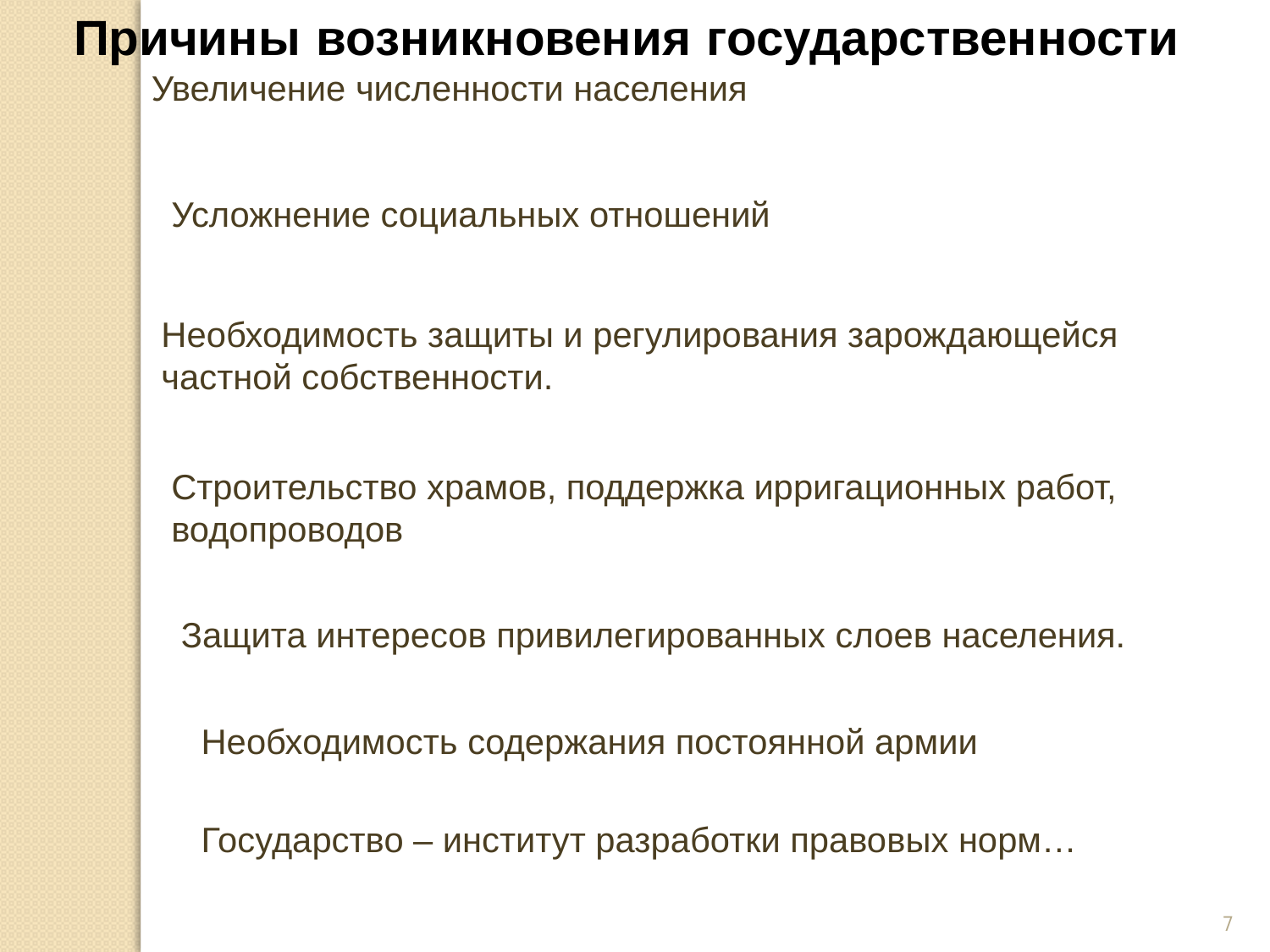

Причины возникновения государственности
Увеличение численности населения
Усложнение социальных отношений
Необходимость защиты и регулирования зарождающейся частной собственности.
Строительство храмов, поддержка ирригационных работ, водопроводов
Защита интересов привилегированных слоев населения.
Необходимость содержания постоянной армии
Государство – институт разработки правовых норм…
7